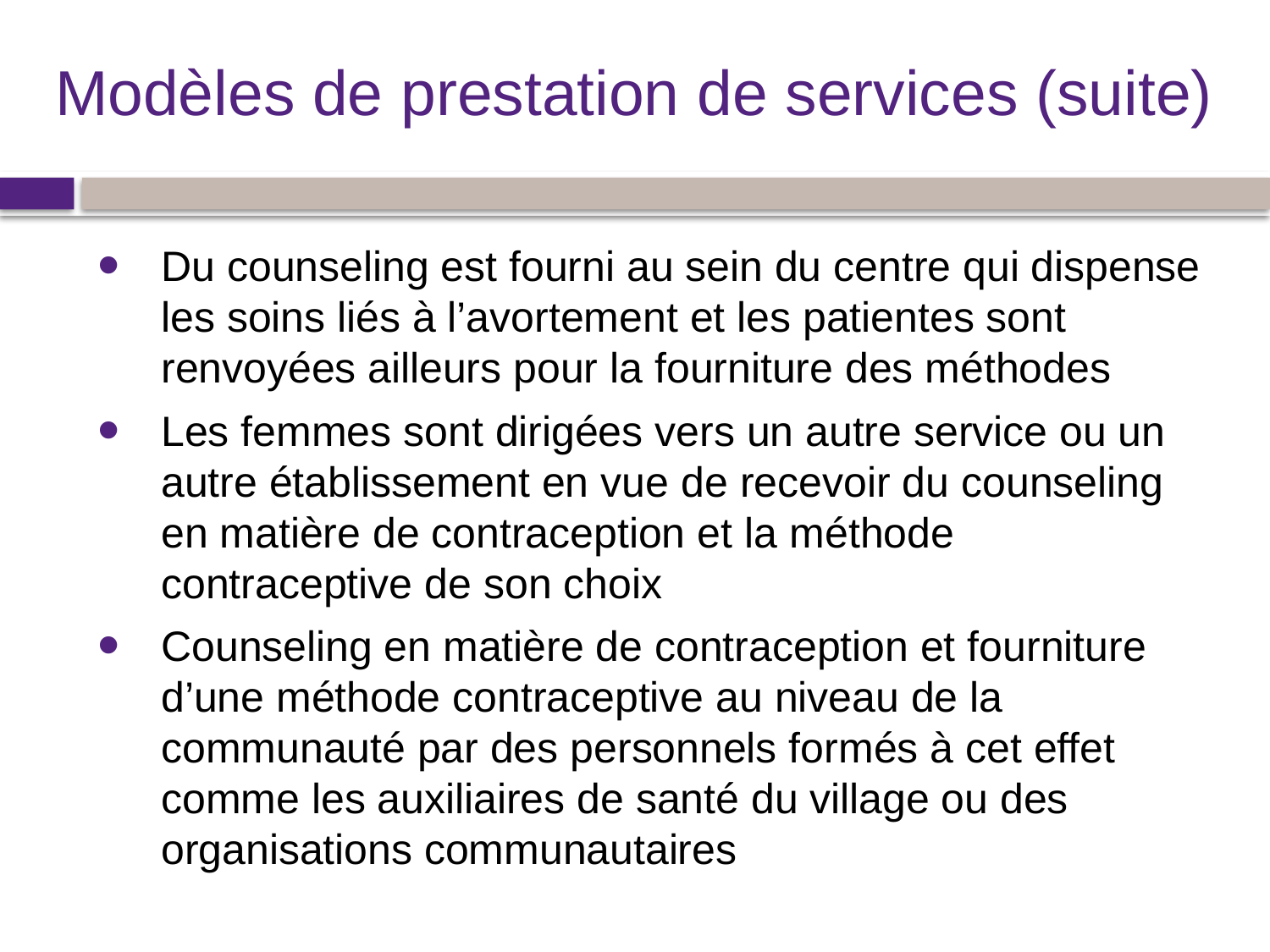

# Modèles de prestation de services (suite)
Du counseling est fourni au sein du centre qui dispense les soins liés à l’avortement et les patientes sont renvoyées ailleurs pour la fourniture des méthodes
Les femmes sont dirigées vers un autre service ou un autre établissement en vue de recevoir du counseling en matière de contraception et la méthode contraceptive de son choix
Counseling en matière de contraception et fourniture d’une méthode contraceptive au niveau de la communauté par des personnels formés à cet effet comme les auxiliaires de santé du village ou des organisations communautaires